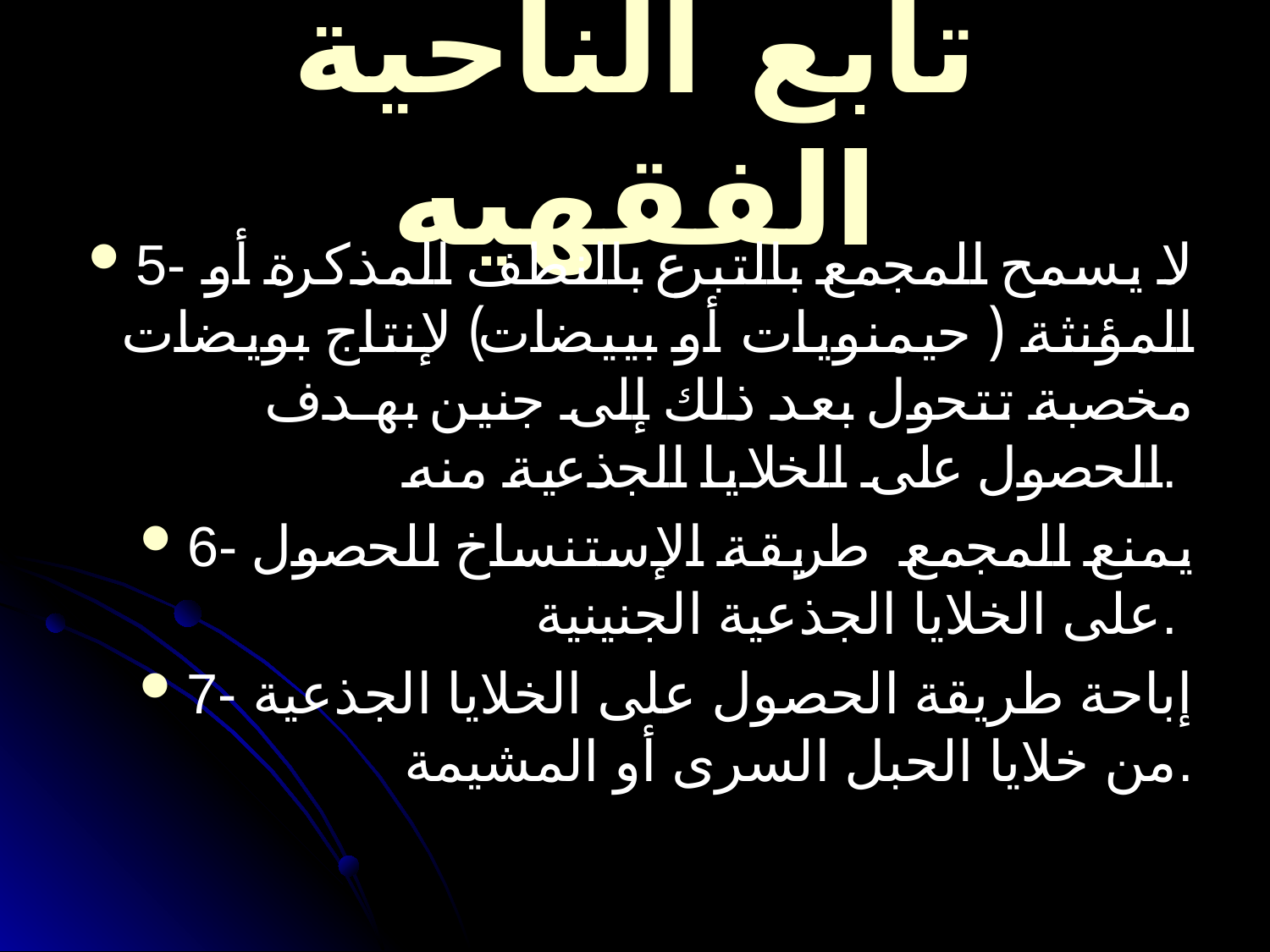

# تابع الناحية الفقهيه
5- لا يسمح المجمع بالتبرع بالنطف المذكرة أو المؤنثة ( حيمنويات  أو بييضات) لإنتاج بويضات مخصبة تتحول بعد ذلك إلى جنين بهدف الحصول على الخلايا الجذعية منه.
6- يمنع المجمع  طريقة الإستنساخ للحصول على الخلايا الجذعية الجنينية.
7- إباحة طريقة الحصول على الخلايا الجذعية من خلايا الحبل السرى أو المشيمة.